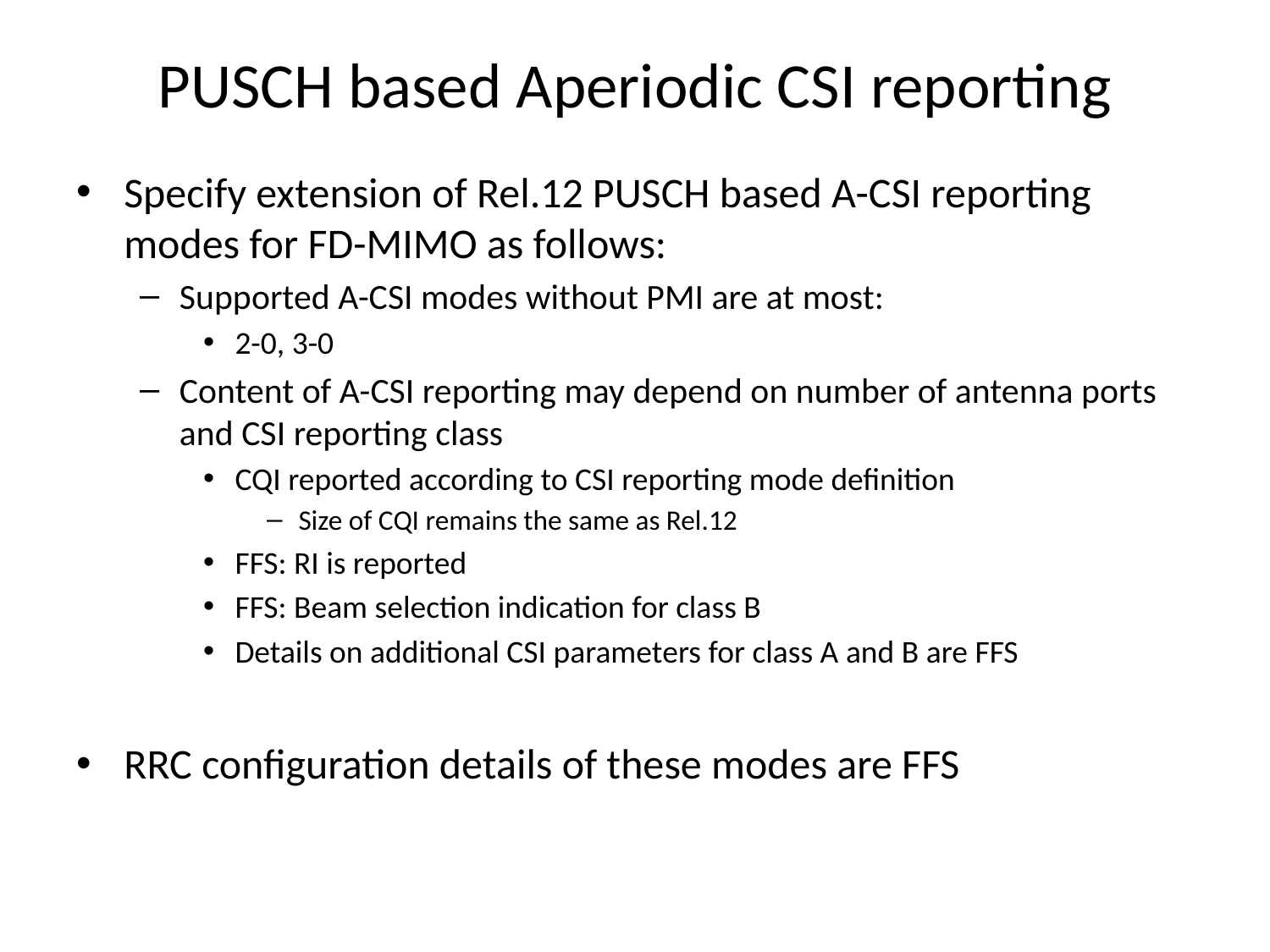

# PUSCH based Aperiodic CSI reporting
Specify extension of Rel.12 PUSCH based A-CSI reporting modes for FD-MIMO as follows:
Supported A-CSI modes without PMI are at most:
2-0, 3-0
Content of A-CSI reporting may depend on number of antenna ports and CSI reporting class
CQI reported according to CSI reporting mode definition
Size of CQI remains the same as Rel.12
FFS: RI is reported
FFS: Beam selection indication for class B
Details on additional CSI parameters for class A and B are FFS

RRC configuration details of these modes are FFS